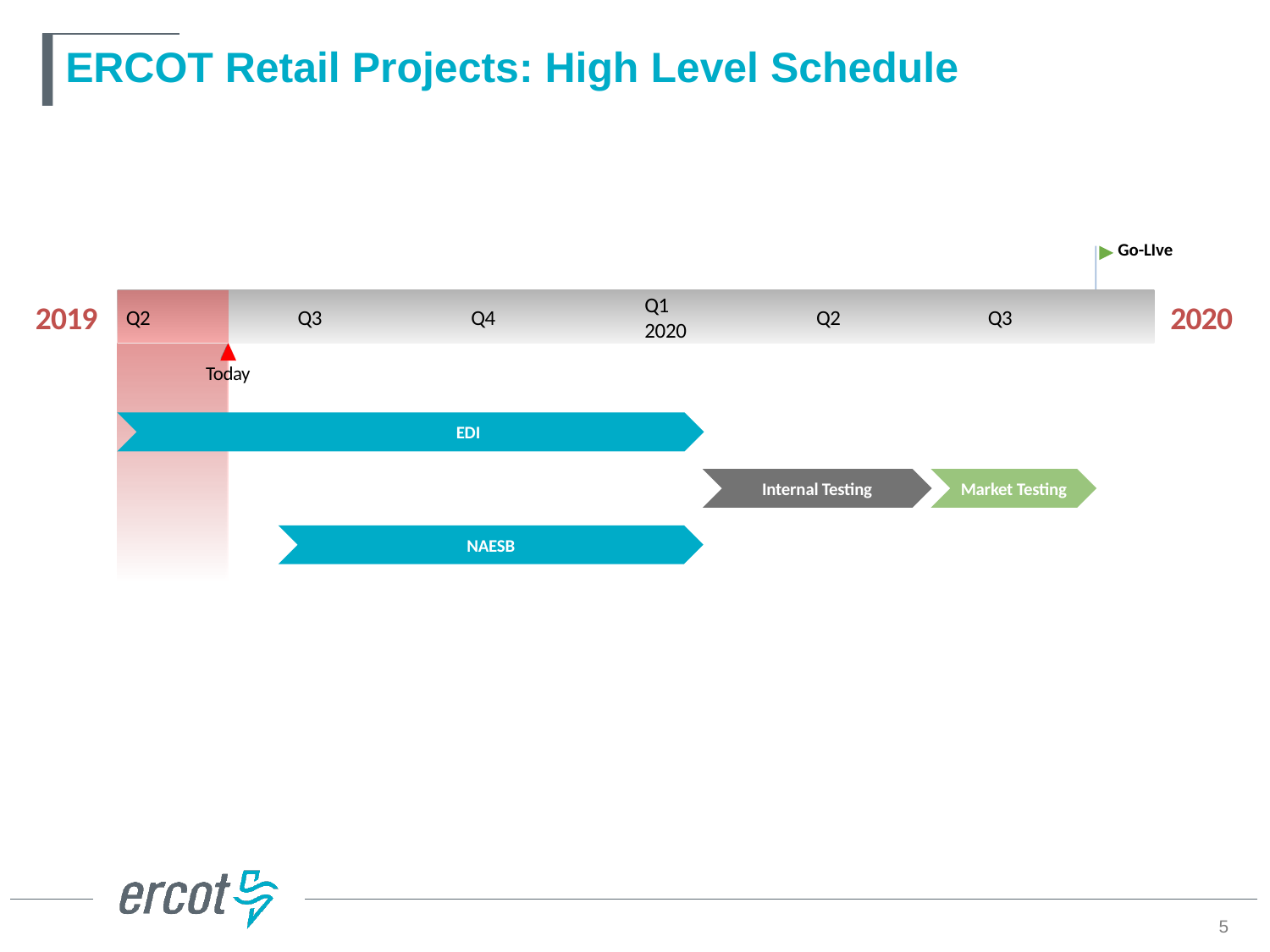

# ERCOT Retail Projects: High Level Schedule
Go-LIve

Q1
2020
2019
2020
Q2
Q3
Q4
Q2
Q3

Today

EDI

Internal Testing
Market Testing

NAESB